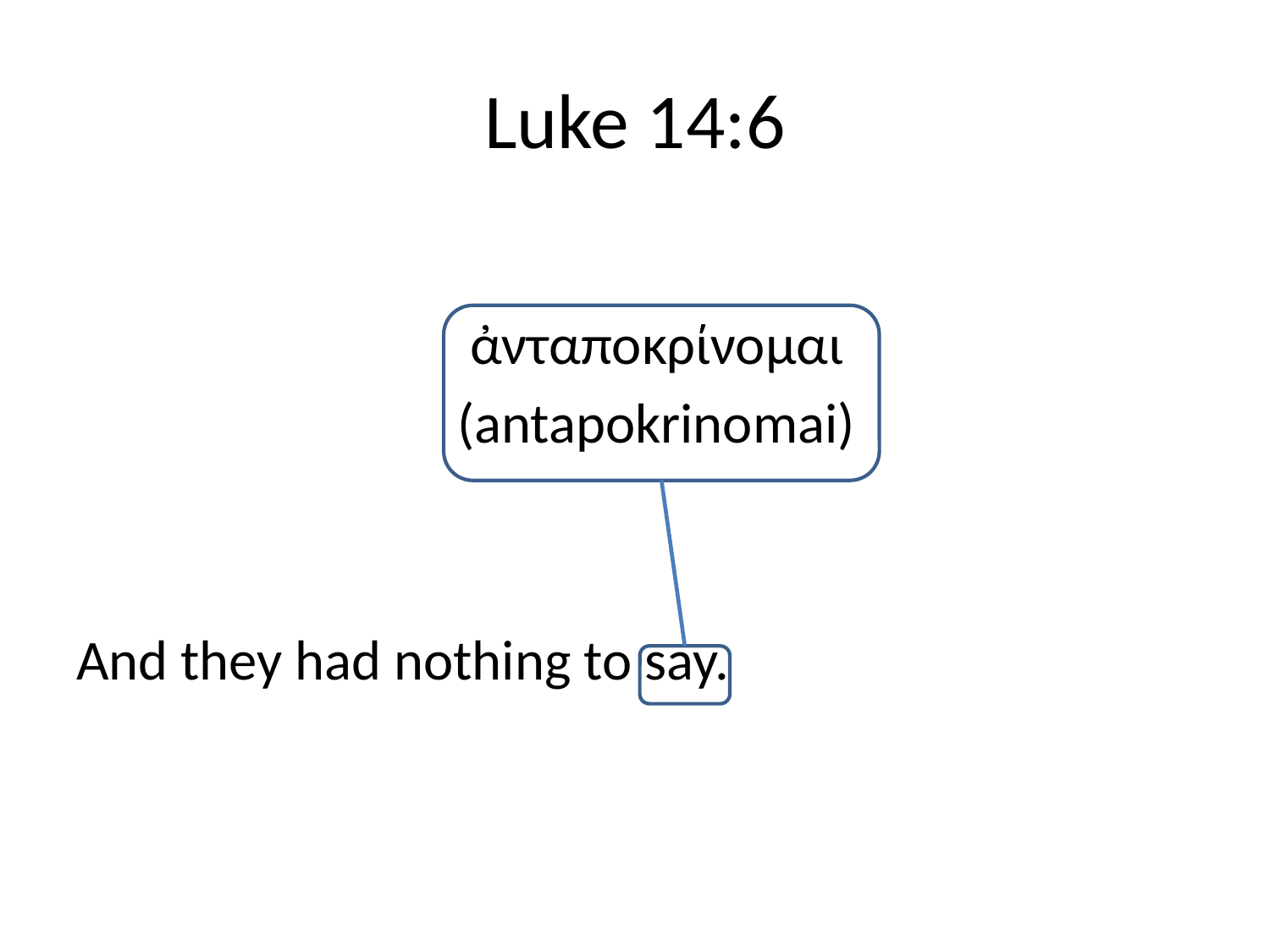

# Luke 14:6

			 ἀνταποκρίνομαι
			(antapokrinomai)

And they had nothing to say.